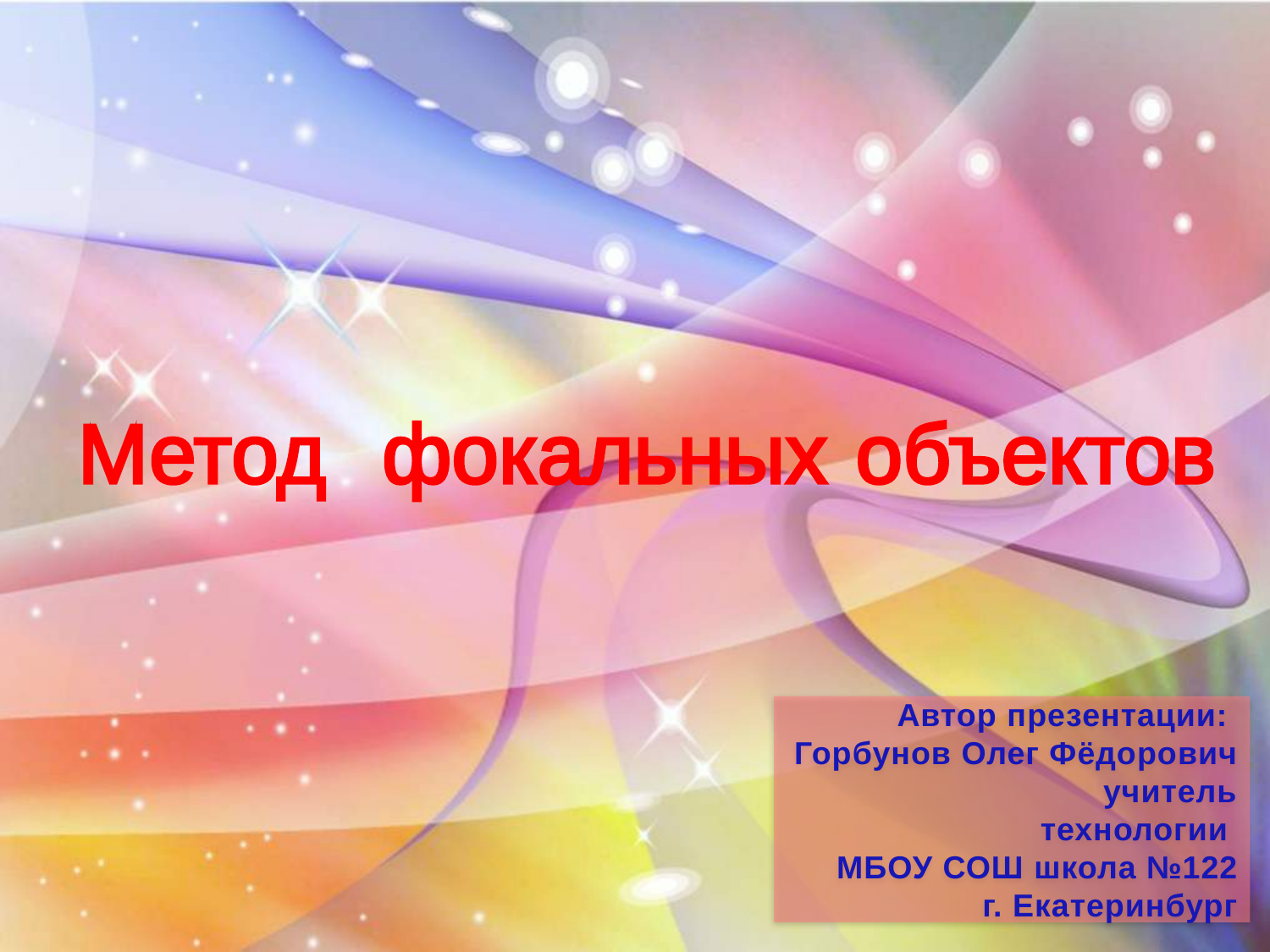

# Метод  фокальных объектов
Автор презентации:
Горбунов Олег Фёдорович
	 учитель технологии
МБОУ СОШ школа №122
г. Екатеринбург